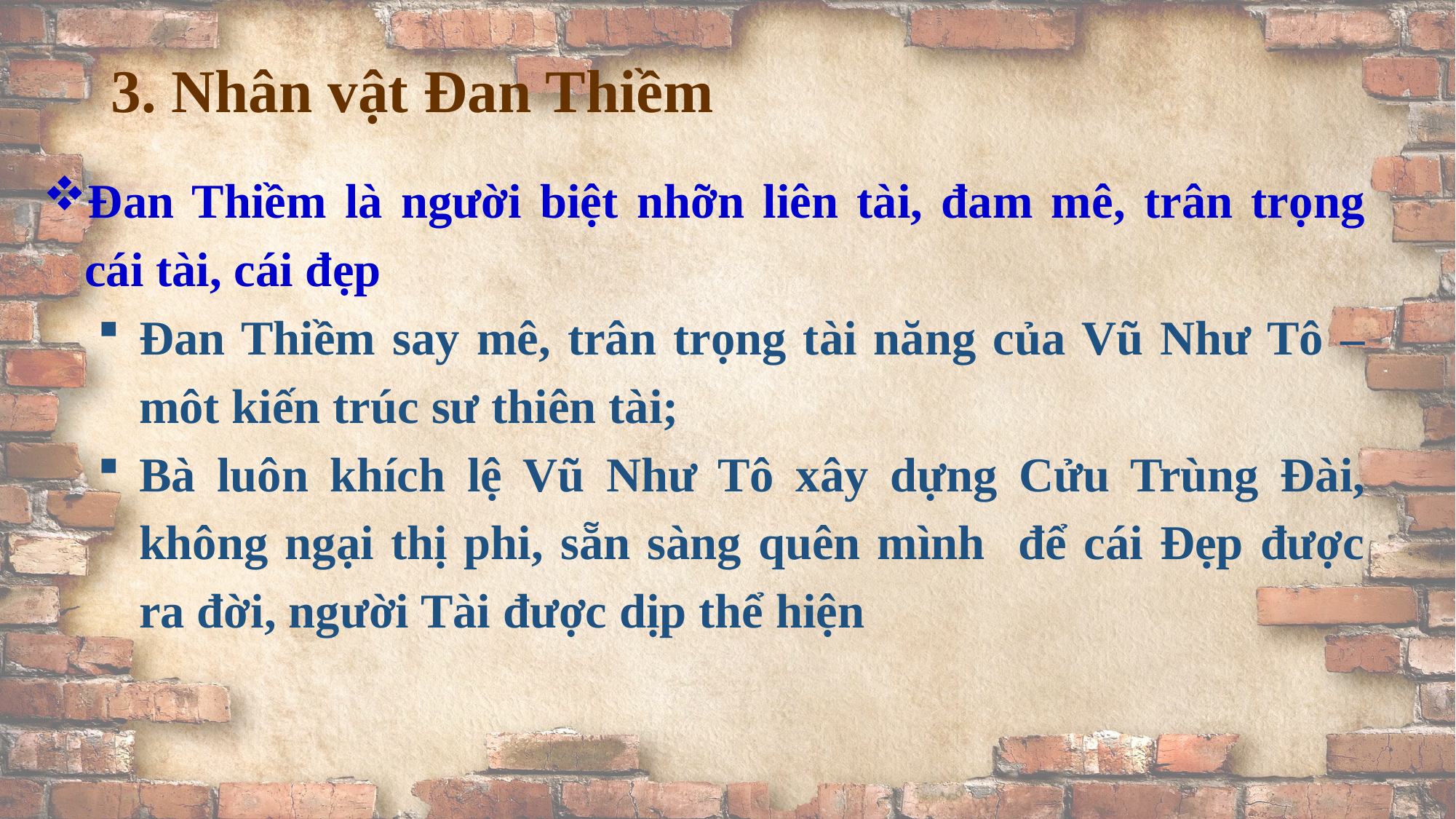

# 3. Nhân vật Đan Thiềm
Đan Thiềm là người biệt nhỡn liên tài, đam mê, trân trọng cái tài, cái đẹp
Đan Thiềm say mê, trân trọng tài năng của Vũ Như Tô – môt kiến trúc sư thiên tài;
Bà luôn khích lệ Vũ Như Tô xây dựng Cửu Trùng Đài, không ngại thị phi, sẵn sàng quên mình  để cái Đẹp được ra đời, người Tài được dịp thể hiện